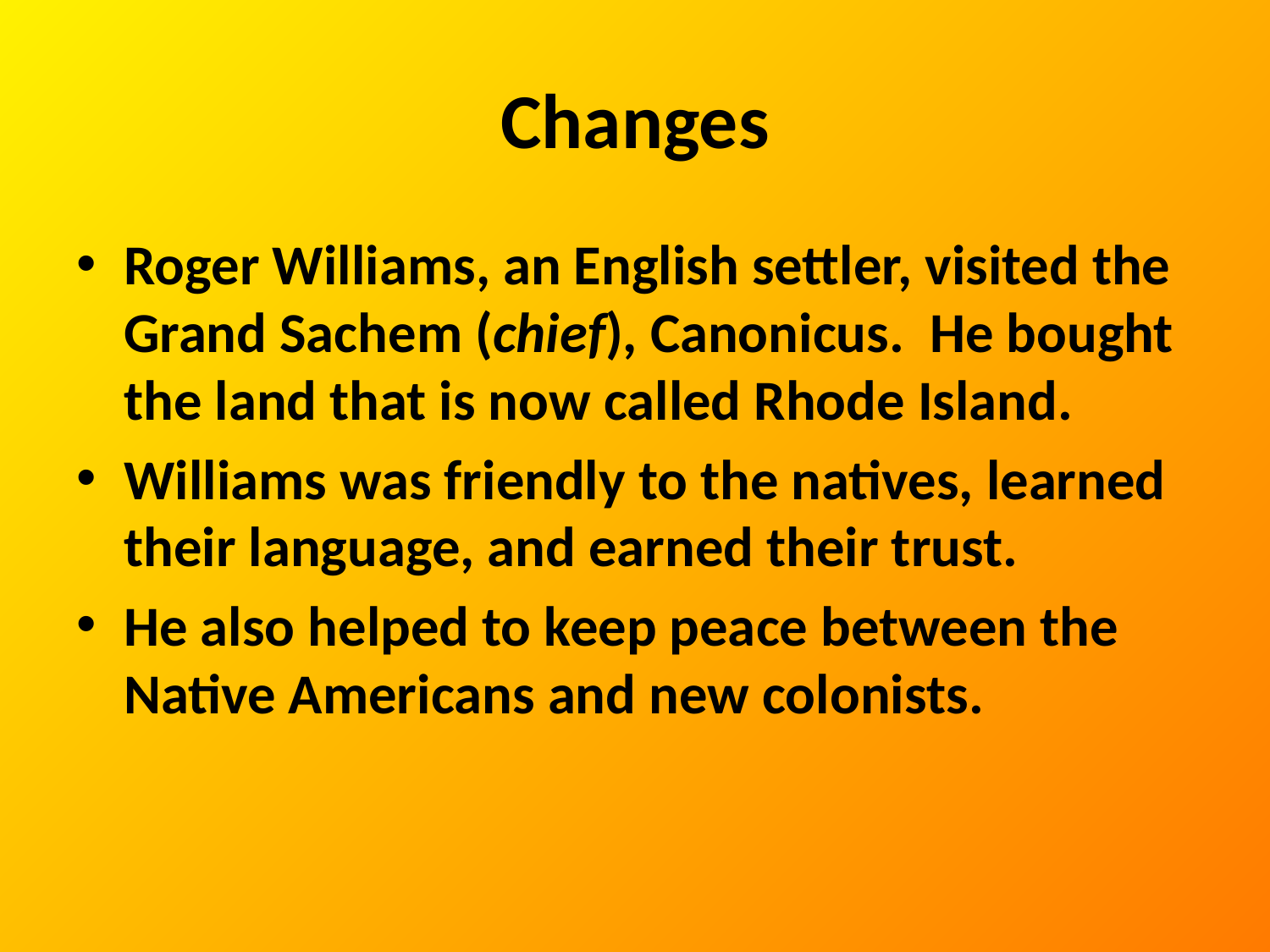

# Changes
Roger Williams, an English settler, visited the Grand Sachem (chief), Canonicus.  He bought the land that is now called Rhode Island.
Williams was friendly to the natives, learned their language, and earned their trust.
He also helped to keep peace between the Native Americans and new colonists.